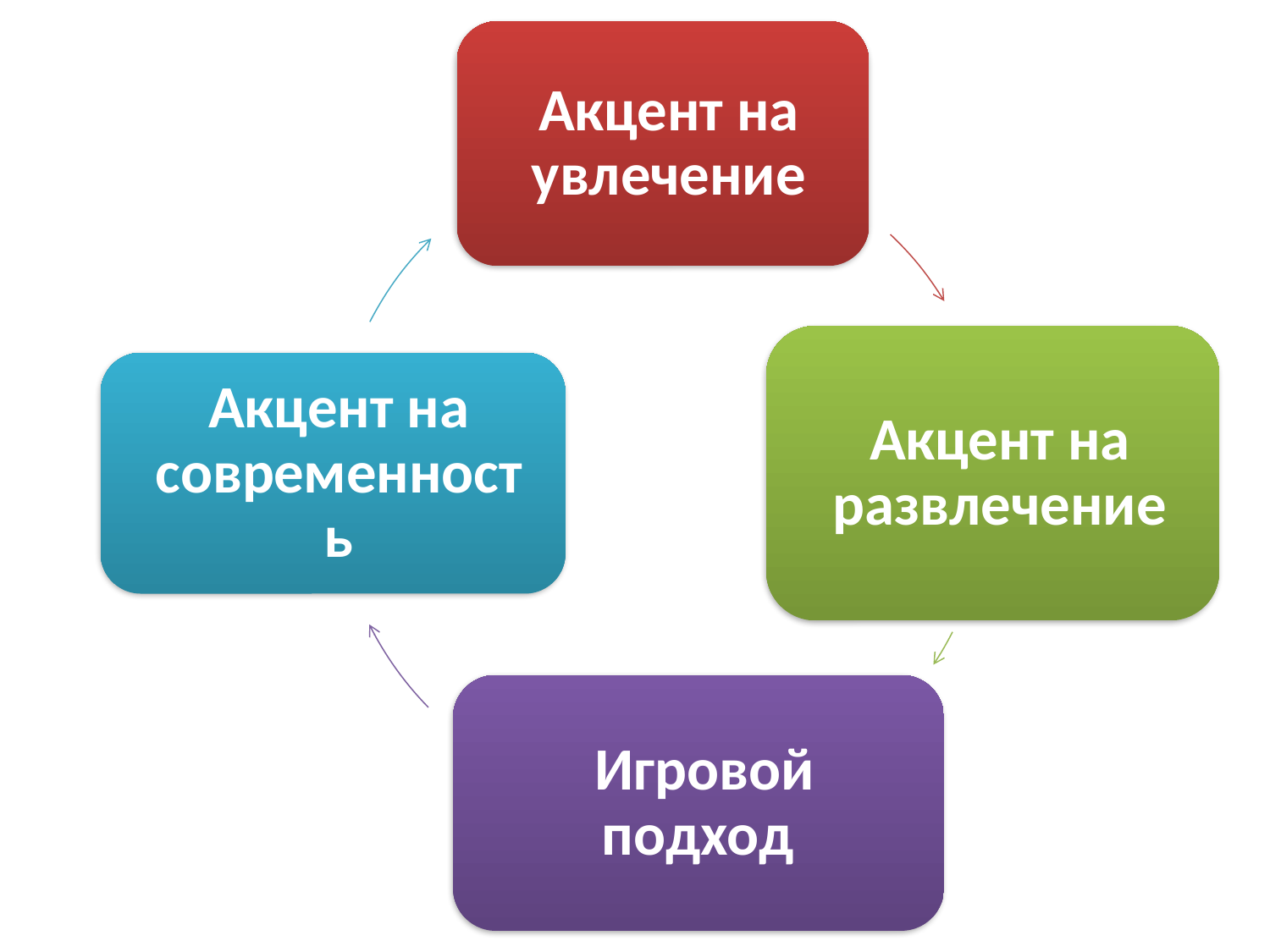

Акцент на увлечение
Акцент на развлечение
Игровой подход
Акцент на современность